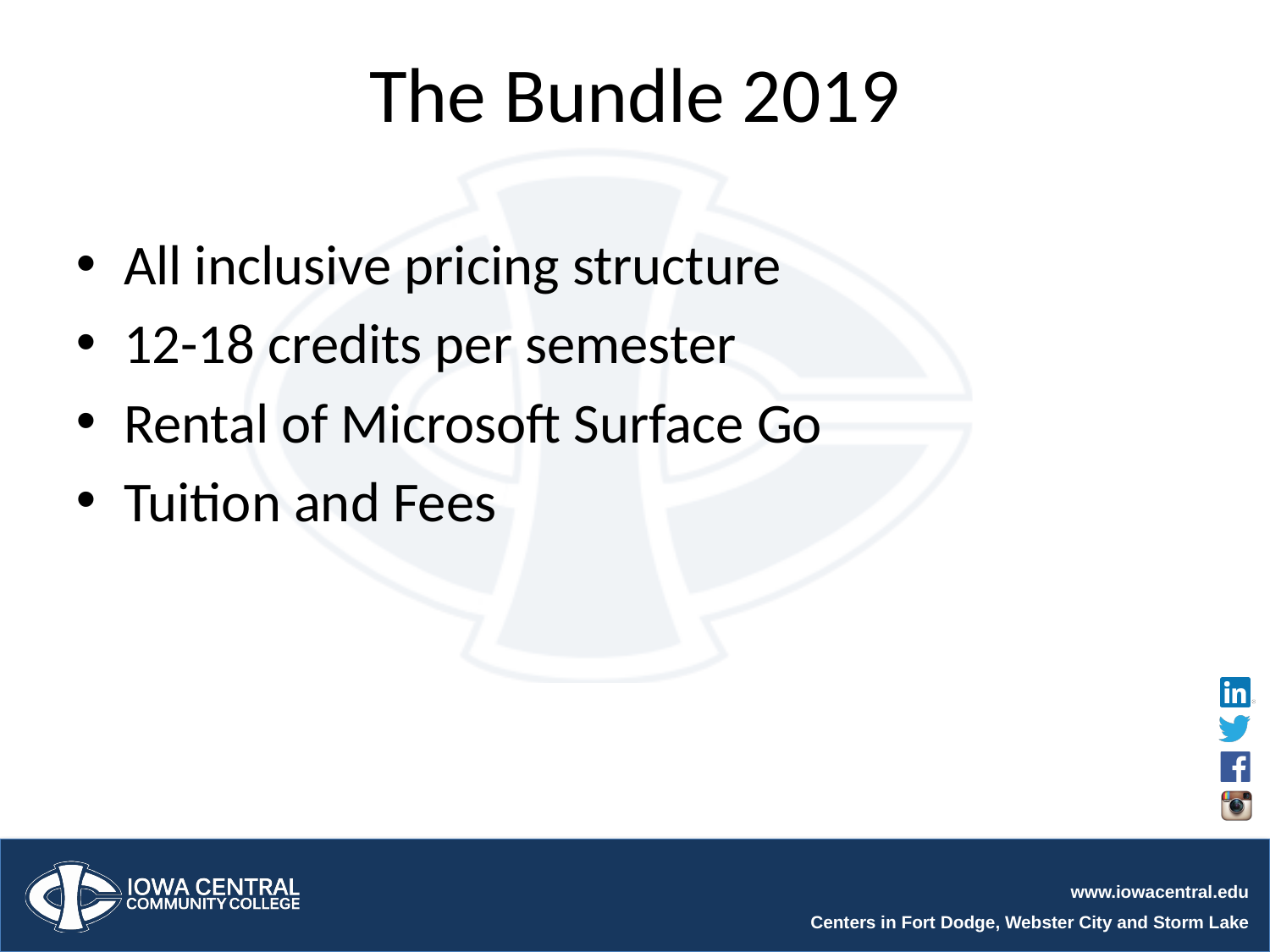

# The Bundle 2019
All inclusive pricing structure
12-18 credits per semester
Rental of Microsoft Surface Go
Tuition and Fees